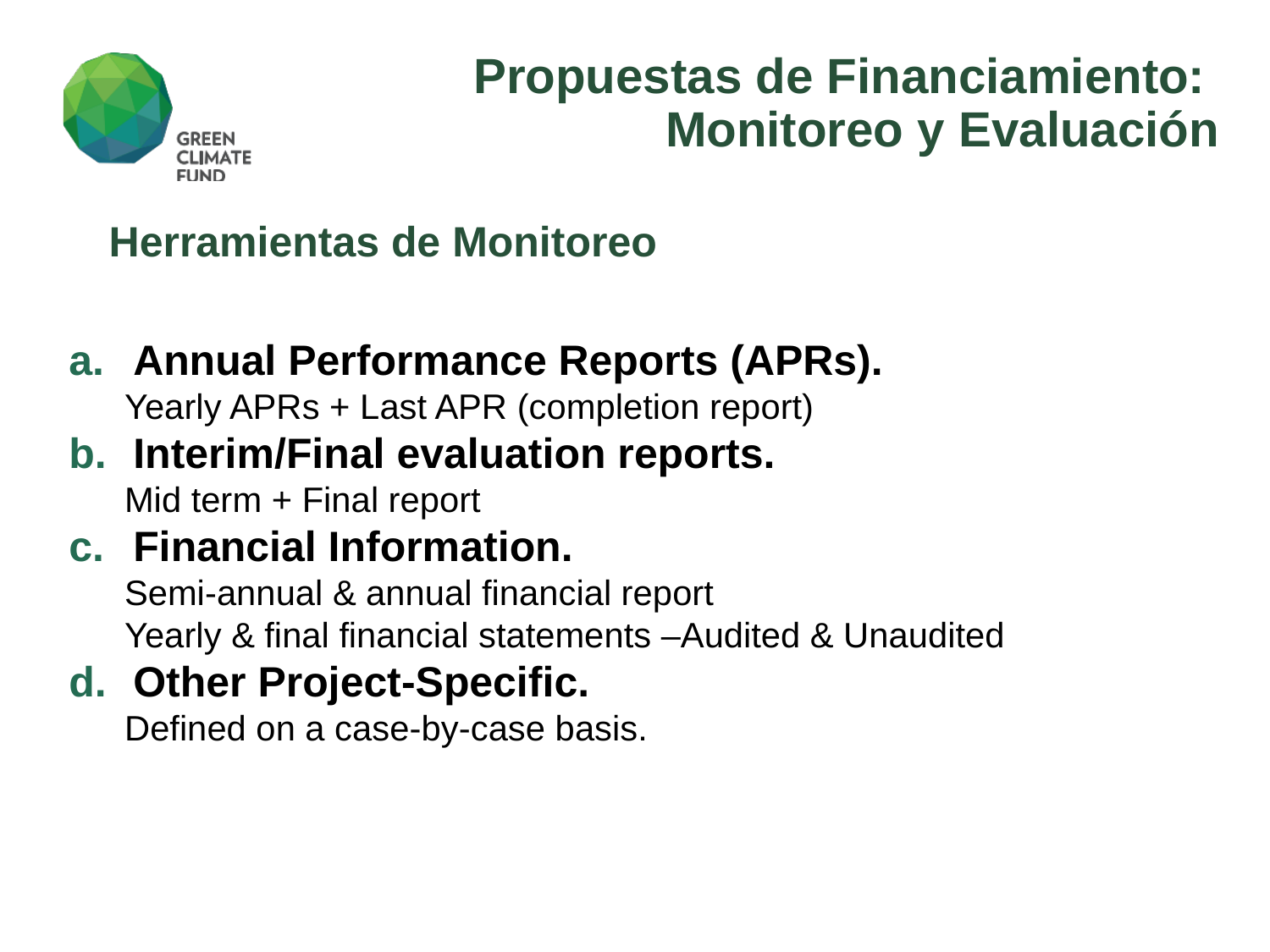

Propuestas de Financiamiento:
Monitoreo y Evaluación
Herramientas de Monitoreo
Annual Performance Reports (APRs).
Yearly APRs + Last APR (completion report)
Interim/Final evaluation reports.
Mid term + Final report
Financial Information.
Semi-annual & annual financial report
Yearly & final financial statements –Audited & Unaudited
Other Project-Specific.
Defined on a case-by-case basis.